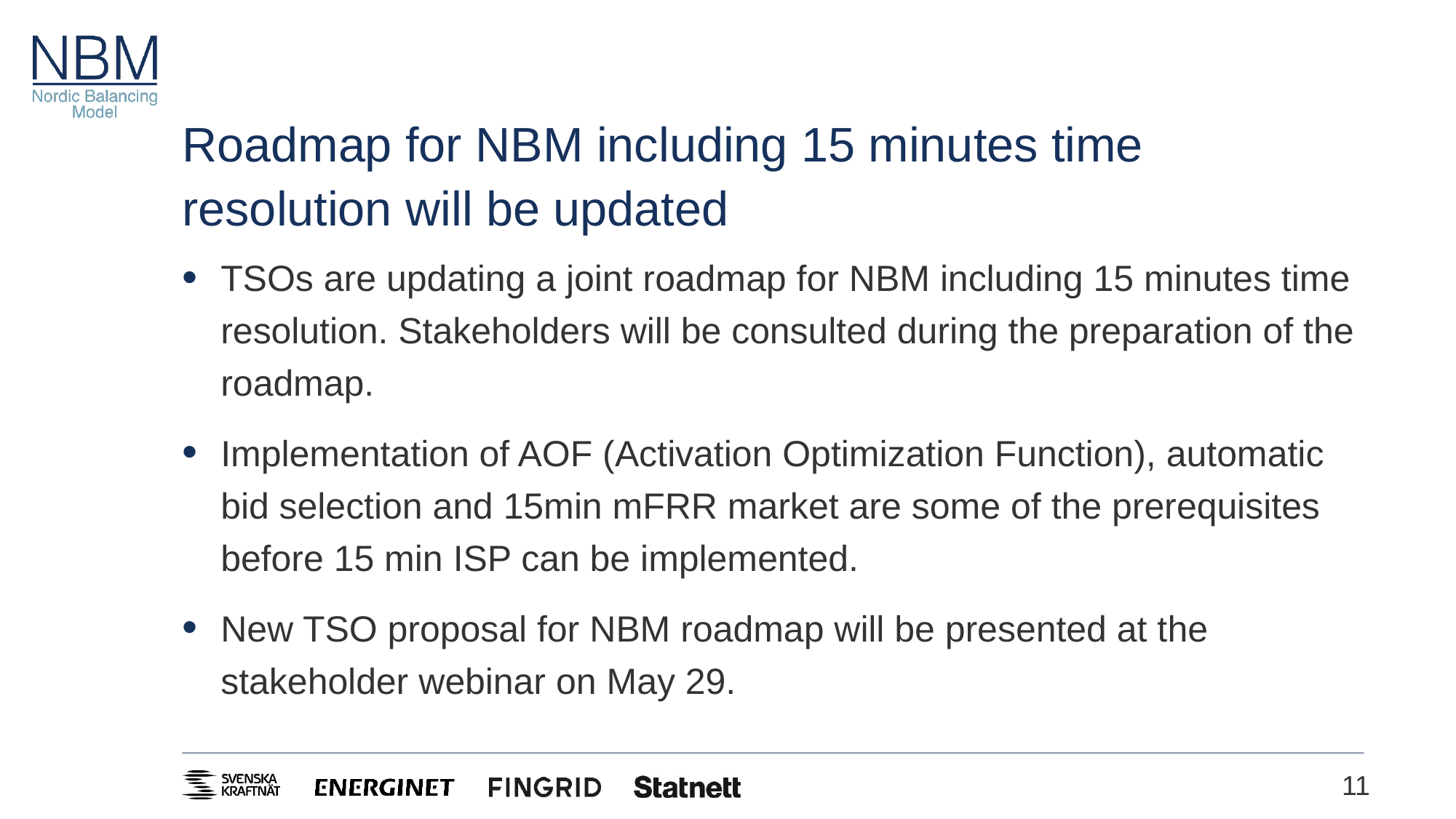

# Roadmap for NBM including 15 minutes time resolution will be updated
TSOs are updating a joint roadmap for NBM including 15 minutes time resolution. Stakeholders will be consulted during the preparation of the roadmap.
Implementation of AOF (Activation Optimization Function), automatic bid selection and 15min mFRR market are some of the prerequisites before 15 min ISP can be implemented.
New TSO proposal for NBM roadmap will be presented at the stakeholder webinar on May 29.